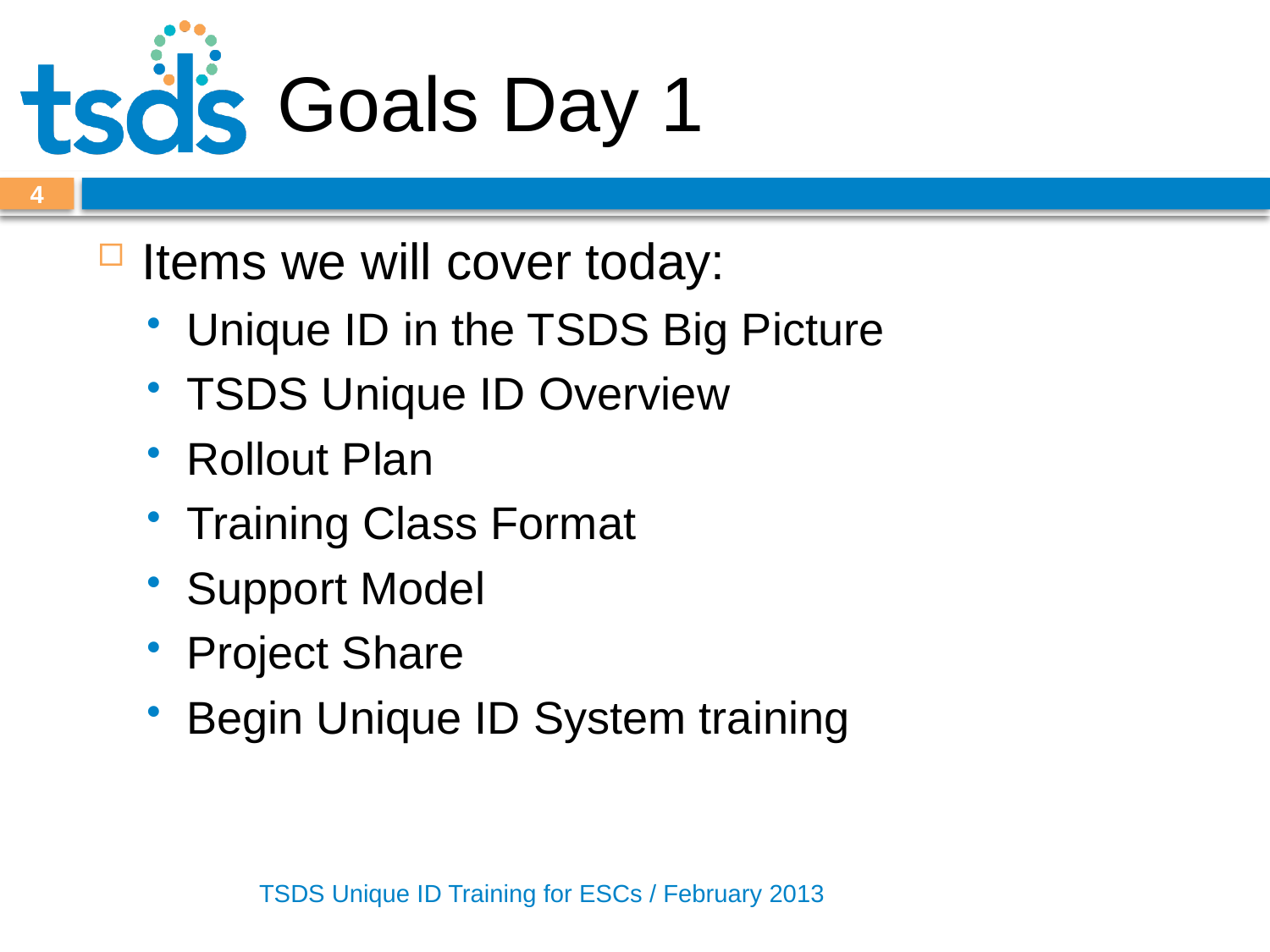

# Goals Day 1
4
Items we will cover today:
Unique ID in the TSDS Big Picture
TSDS Unique ID Overview
Rollout Plan
Training Class Format
Support Model
Project Share
Begin Unique ID System training

TSDS Unique ID Training for ESCs / February 2013